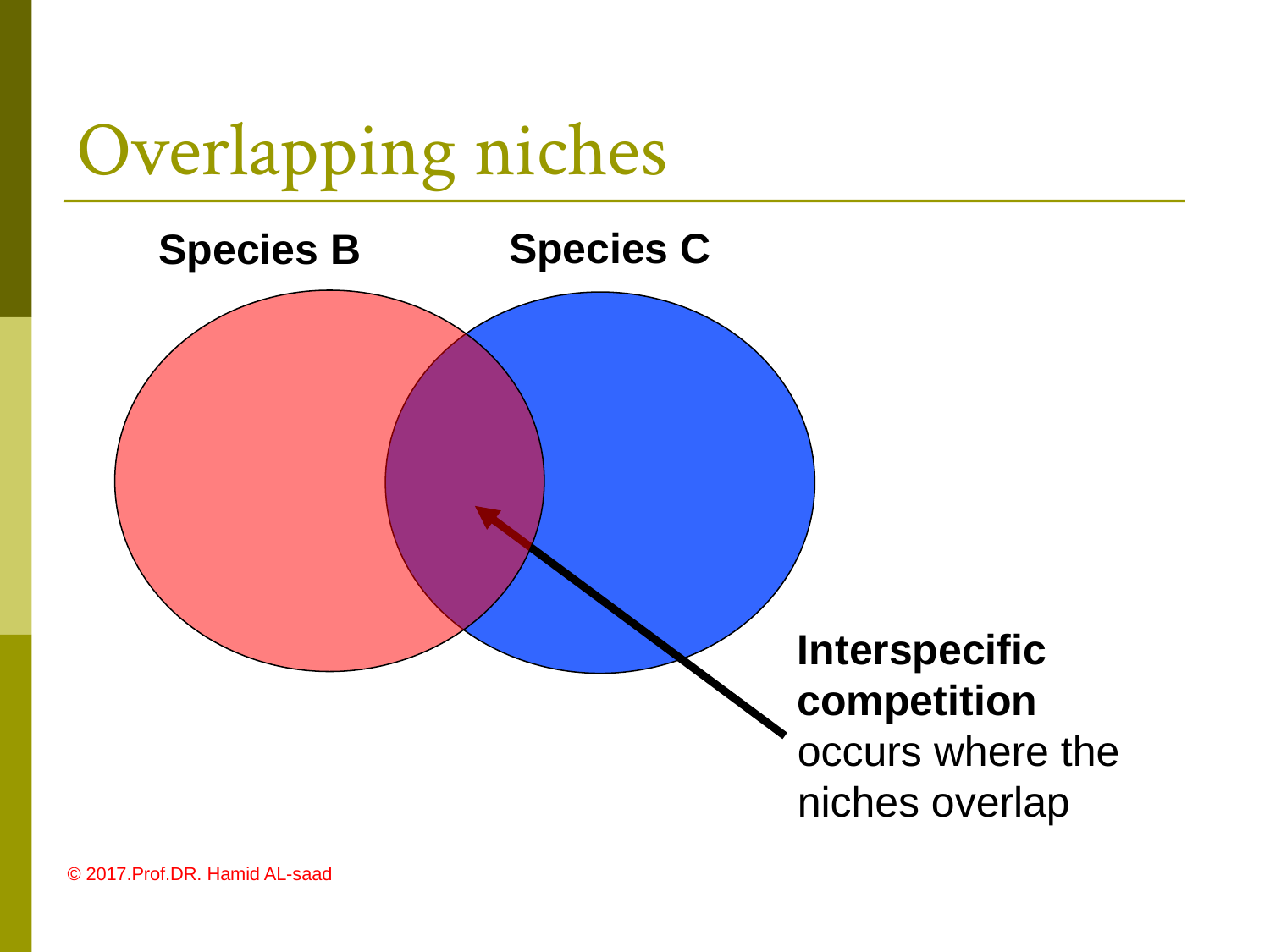

# Overlapping niches
Species C

Species B

Interspecific competition occurs where the niches overlap
© 2017.Prof.DR. Hamid AL-saad